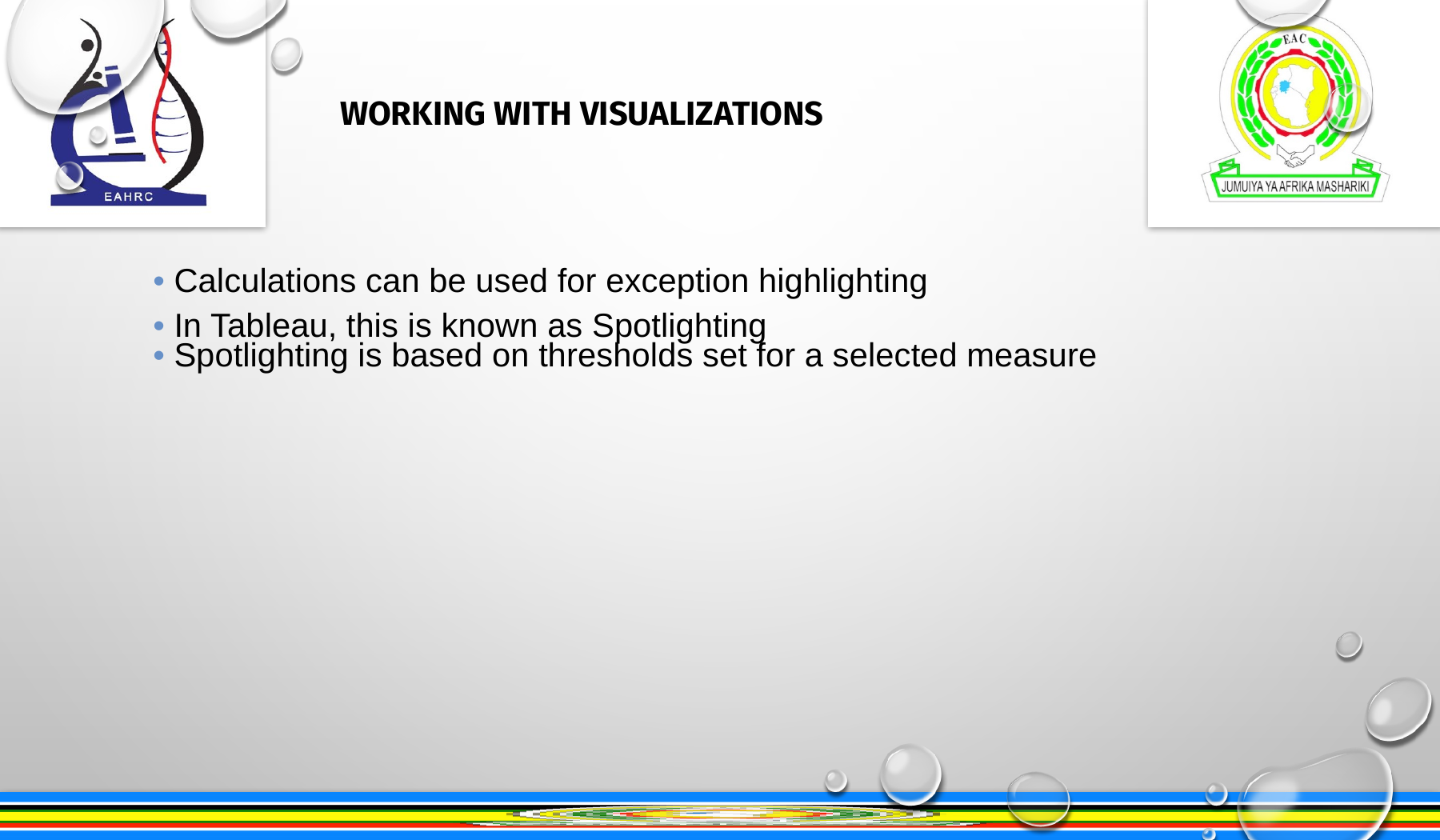

WORKING WITH VISUALIZATIONS

• Calculations can be used for exception highlighting
• In Tableau, this is known as Spotlighting
• Spotlighting is based on thresholds set for a selected measure